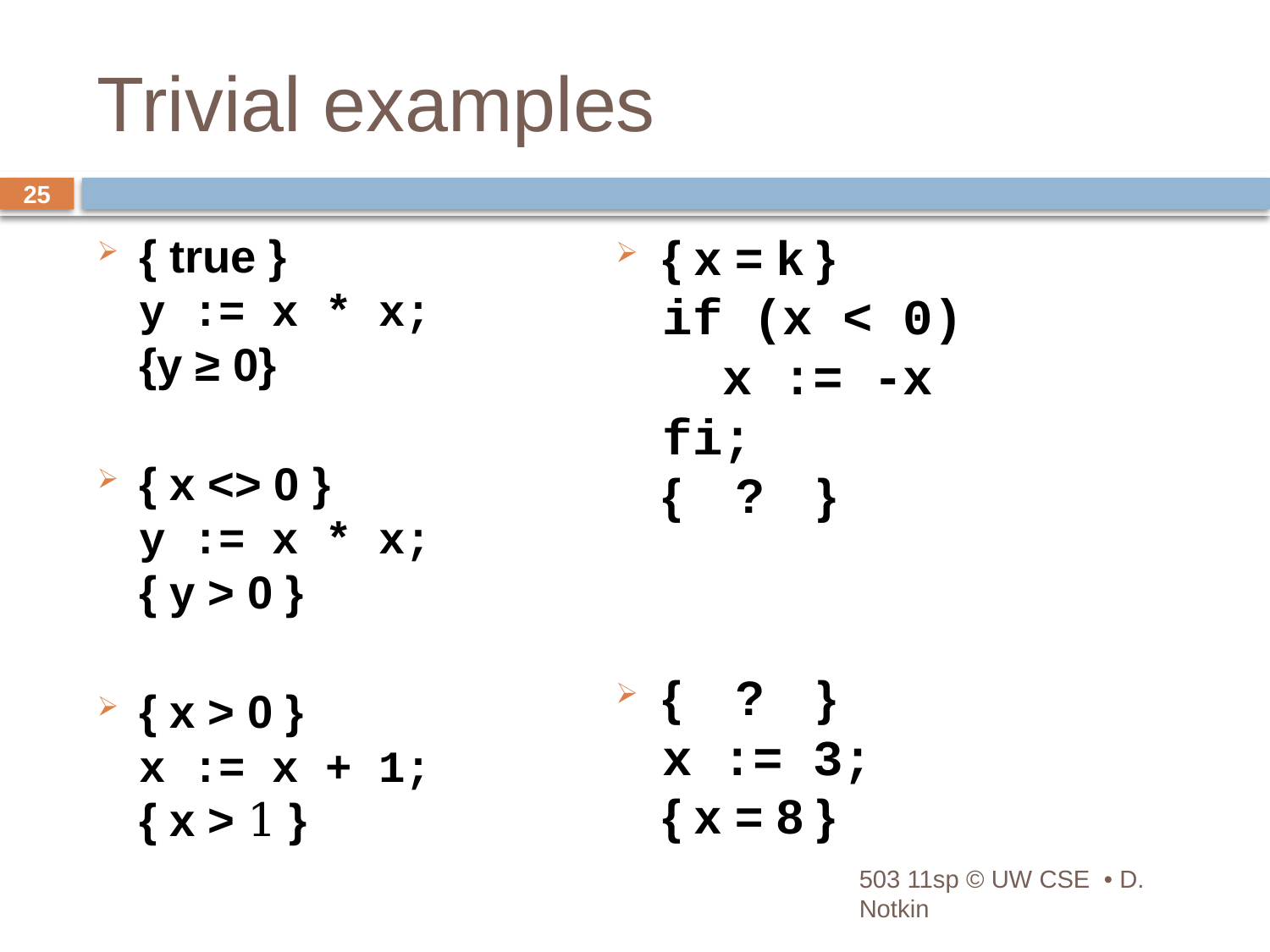

# Trivial examples
25
{ true }
y := x * x;
{y ≥ 0}
{ x <> 0 }
y := x * x;
{ y > 0 }
{ x > 0 }
x := x + 1;
{ x > 1 }
{ x = k }
if (x < 0)
  x := -x
fi;
{    ?    }

{    ?    }
x := 3;
{ x = 8 }
503 11sp © UW CSE  • D. Notkin